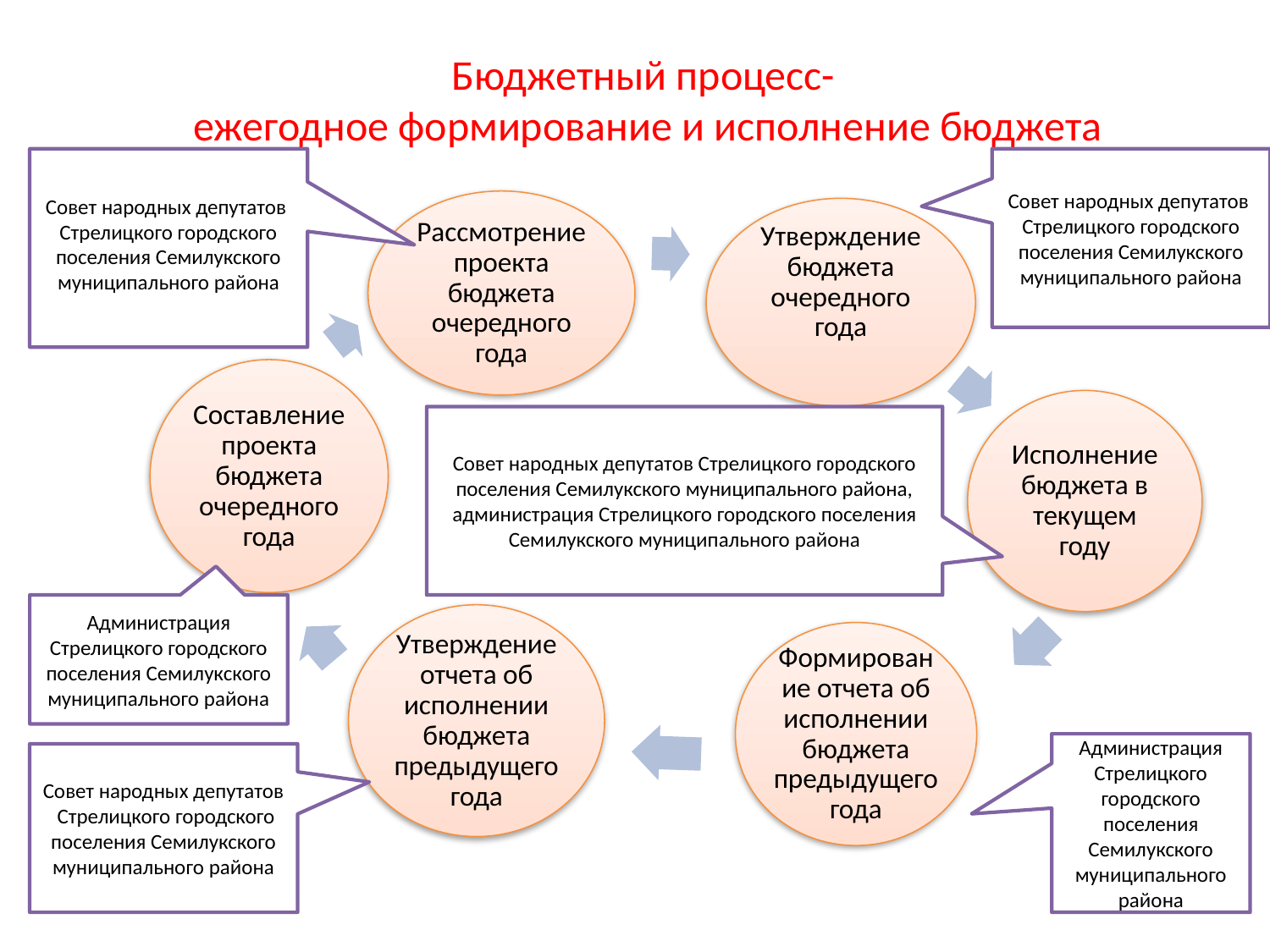

# Бюджетный процесс- ежегодное формирование и исполнение бюджета

Совет народных депутатов  Стрелицкого городского поселения Семилукского муниципального района

Совет народных депутатов  Стрелицкого городского поселения Семилукского муниципального района
Рассмотрение проекта бюджета очередного года

Утверждение бюджета очередного года

Исполнение бюджета в текущем году

Формирование отчета об исполнении бюджета предыдущего года

Утверждение отчета об исполнении бюджета предыдущего года

Составление проекта бюджета очередного года

Совет народных депутатов Стрелицкого городского поселения Семилукского муниципального района, администрация Стрелицкого городского поселения Семилукского муниципального района
Администрация Стрелицкого городского поселения Семилукского муниципального района
Администрация Стрелицкого городского поселения Семилукского муниципального района
Совет народных депутатов  Стрелицкого городского поселения Семилукского муниципального района